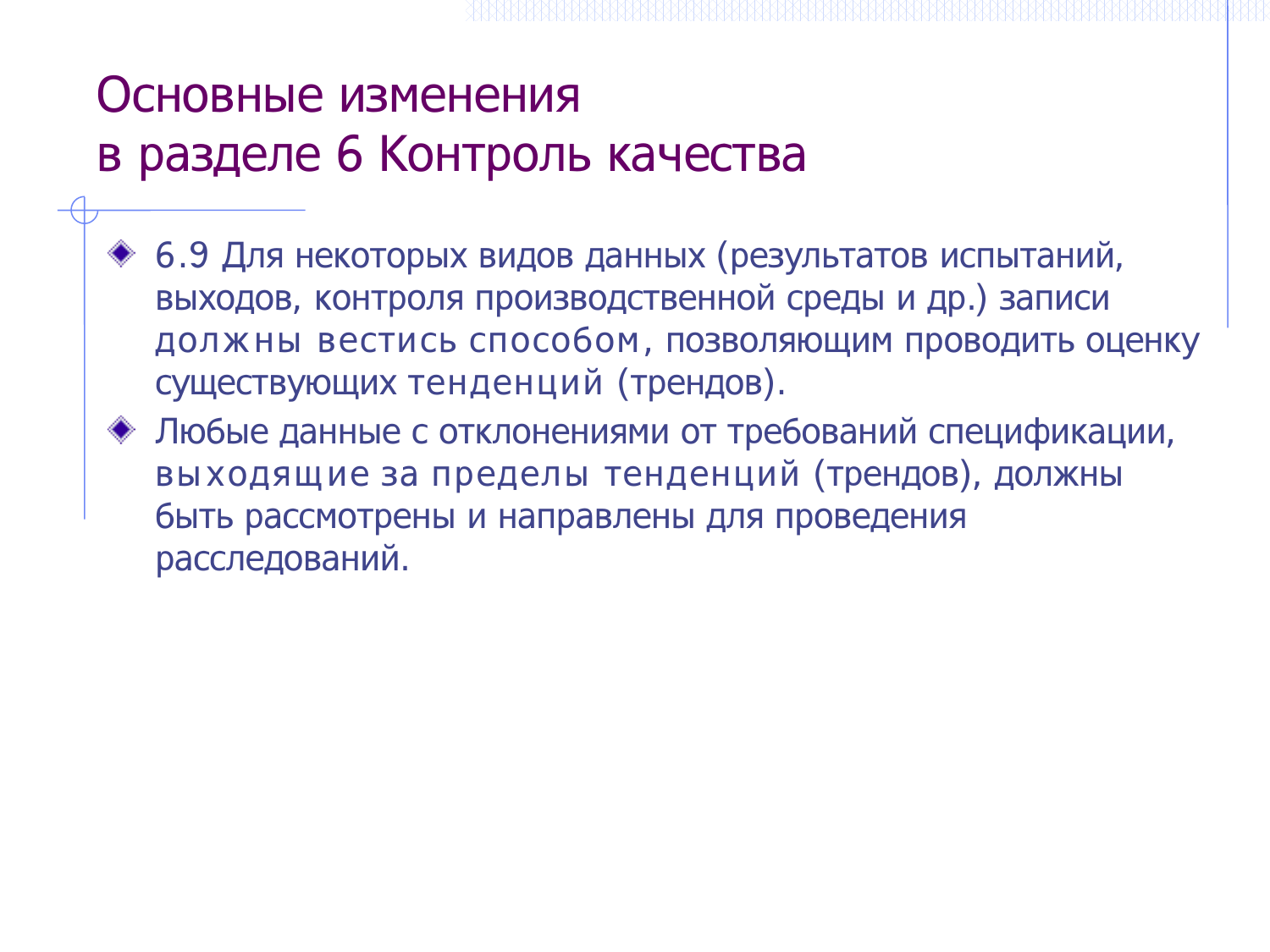

Основные изменения
в разделе 6 Контроль качества
6.9 Для некоторых видов данных (результатов испытаний, выходов, контроля производственной среды и др.) записи должны вестись способом, позволяющим проводить оценку существующих тенденций (трендов).
Любые данные с отклонениями от требований спецификации, выходящие за пределы тенденций (трендов), должны быть рассмотрены и направлены для проведения расследований.